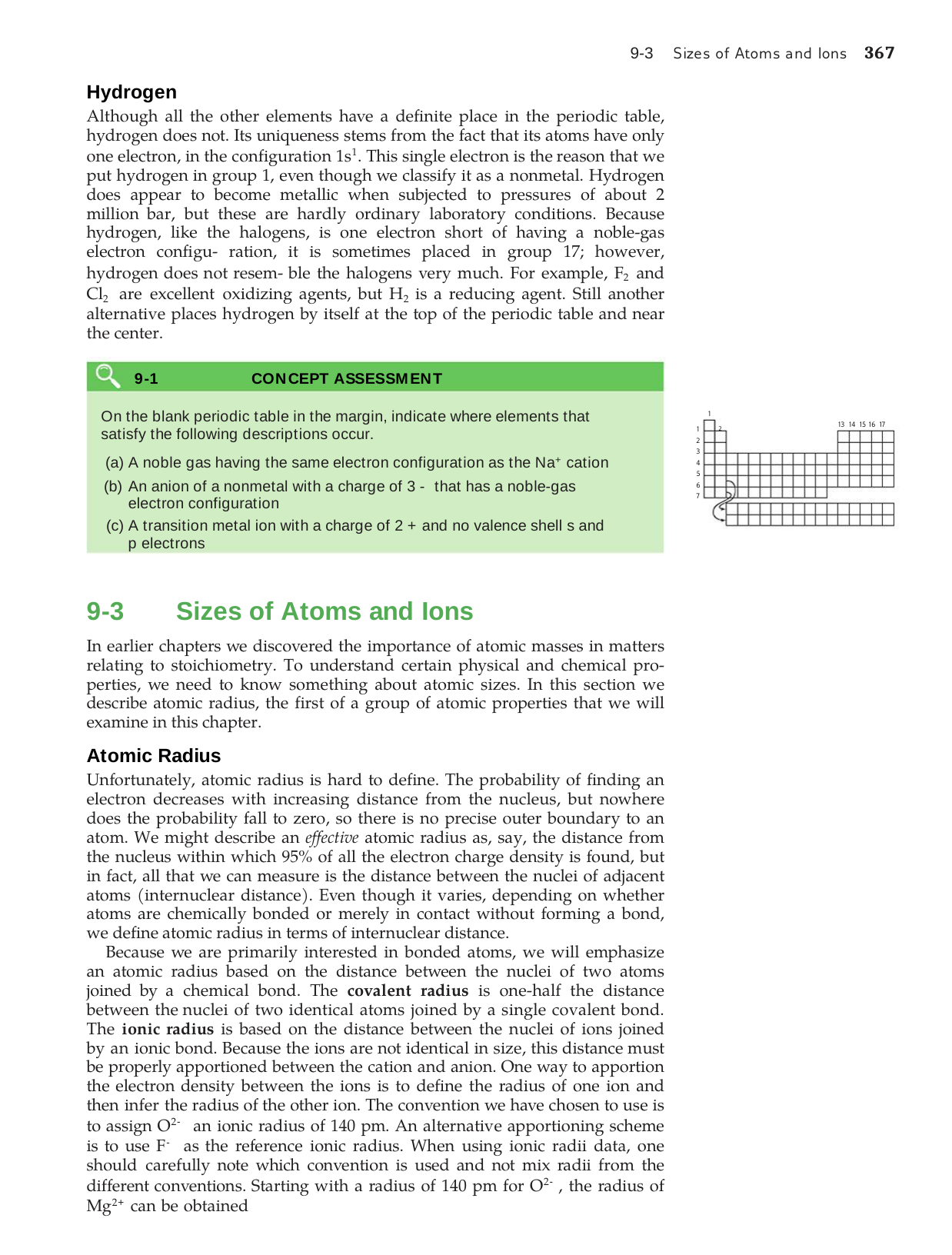

9-3	Sizes of Atoms and Ions	367

Hydrogen
Although all the other elements have a definite place in the periodic table, hydrogen does not. Its uniqueness stems from the fact that its atoms have only one electron, in the configuration 1s1. This single electron is the reason that we put hydrogen in group 1, even though we classify it as a nonmetal. Hydrogen does appear to become metallic when subjected to pressures of about 2 million bar, but these are hardly ordinary laboratory conditions. Because hydrogen, like the halogens, is one electron short of having a noble-gas electron configu- ration, it is sometimes placed in group 17; however, hydrogen does not resem- ble the halogens very much. For example, F2  and Cl2  are excellent oxidizing agents, but H2 is a reducing agent. Still another alternative places hydrogen by itself at the top of the periodic table and near the center.
9-1	CONCEPT ASSESSMENT

On the blank periodic table in the margin, indicate where elements that satisfy the following descriptions occur.
A noble gas having the same electron configuration as the Na+  cation
An anion of a nonmetal with a charge of 3 - that has a noble-gas electron configuration
A transition metal ion with a charge of 2 + and no valence shell s and
p electrons

9-3       Sizes of Atoms and Ions
In earlier chapters we discovered the importance of atomic masses in matters relating to stoichiometry. To understand certain physical and chemical pro- perties, we need to know something about atomic sizes. In this section we describe atomic radius, the first of a group of atomic properties that we will examine in this chapter.
1
1	2
13  14  15 16  17
|  |  |
| --- | --- |
| 2 |  |
| 3 |  |
| 4 |  |
| 5 |  |
| 6 |  |
| 7 |  |
Atomic Radius
Unfortunately, atomic radius is hard to define. The probability of finding an electron decreases with increasing distance from the nucleus, but nowhere does the probability fall to zero, so there is no precise outer boundary to an atom. We might describe an effective atomic radius as, say, the distance from the nucleus within which 95% of all the electron charge density is found, but in fact, all that we can measure is the distance between the nuclei of adjacent atoms (internuclear distance). Even though it varies, depending on whether atoms are chemically bonded or merely in contact without forming a bond, we define atomic radius in terms of internuclear distance.
Because we are primarily interested in bonded atoms, we will emphasize an atomic radius based on the distance between the nuclei of two atoms joined by a chemical bond. The covalent radius is one-half the distance between the nuclei of two identical atoms joined by a single covalent bond. The ionic radius is based on the distance between the nuclei of ions joined by an ionic bond. Because the ions are not identical in size, this distance must be properly apportioned between the cation and anion. One way to apportion the electron density between the ions is to define the radius of one ion and then infer the radius of the other ion. The convention we have chosen to use is to assign O2- an ionic radius of 140 pm. An alternative apportioning scheme is to use F-  as the reference ionic radius. When using ionic radii data, one should carefully note which convention is used and not mix radii from the different conventions. Starting with a radius of 140 pm for O2-, the radius of Mg2+  can be obtained